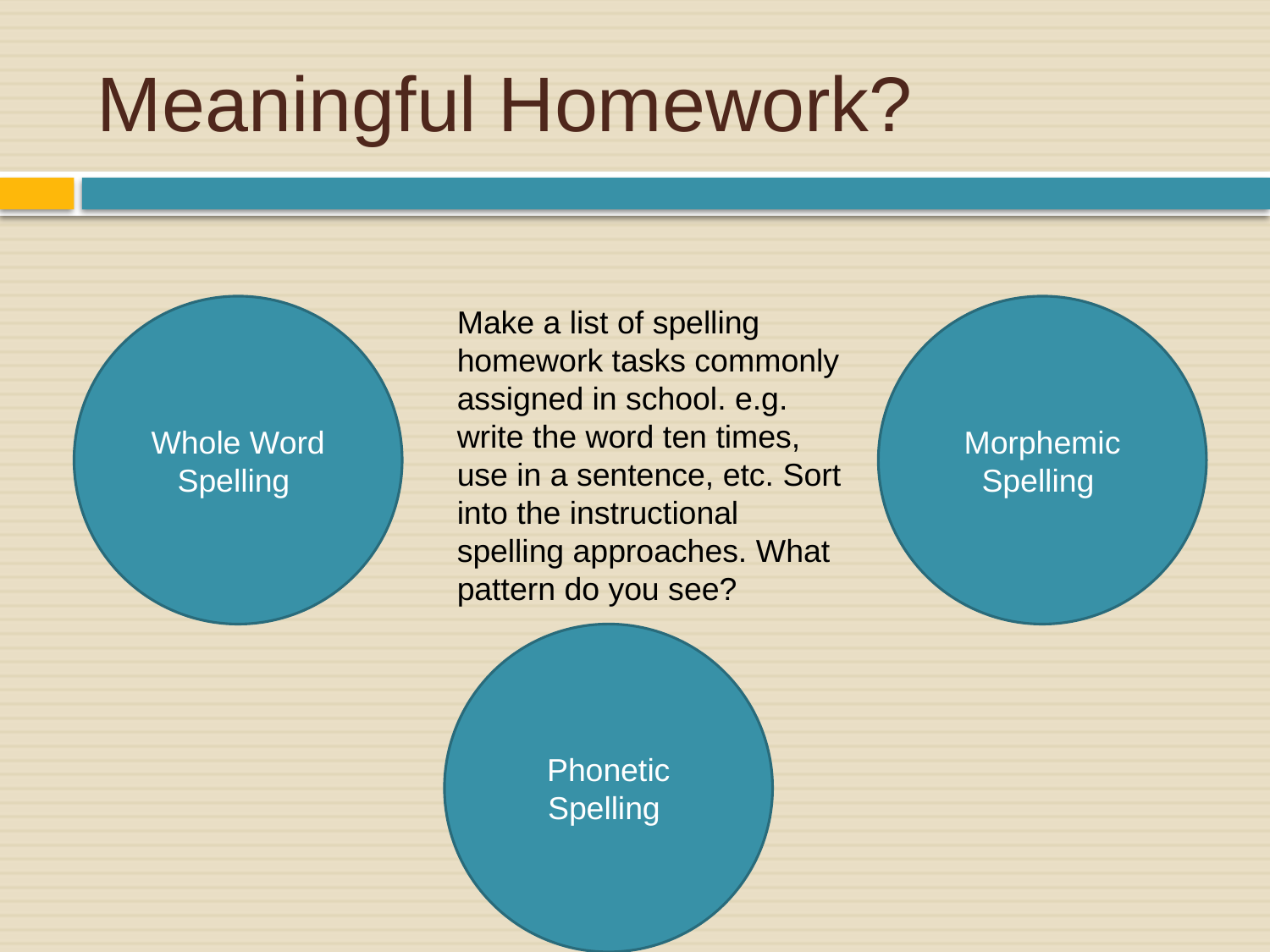

# Meaningful Homework?
Whole Word Spelling
Make a list of spelling homework tasks commonly assigned in school. e.g. write the word ten times, use in a sentence, etc. Sort into the instructional spelling approaches. What pattern do you see?
Morphemic Spelling
Phonetic Spelling